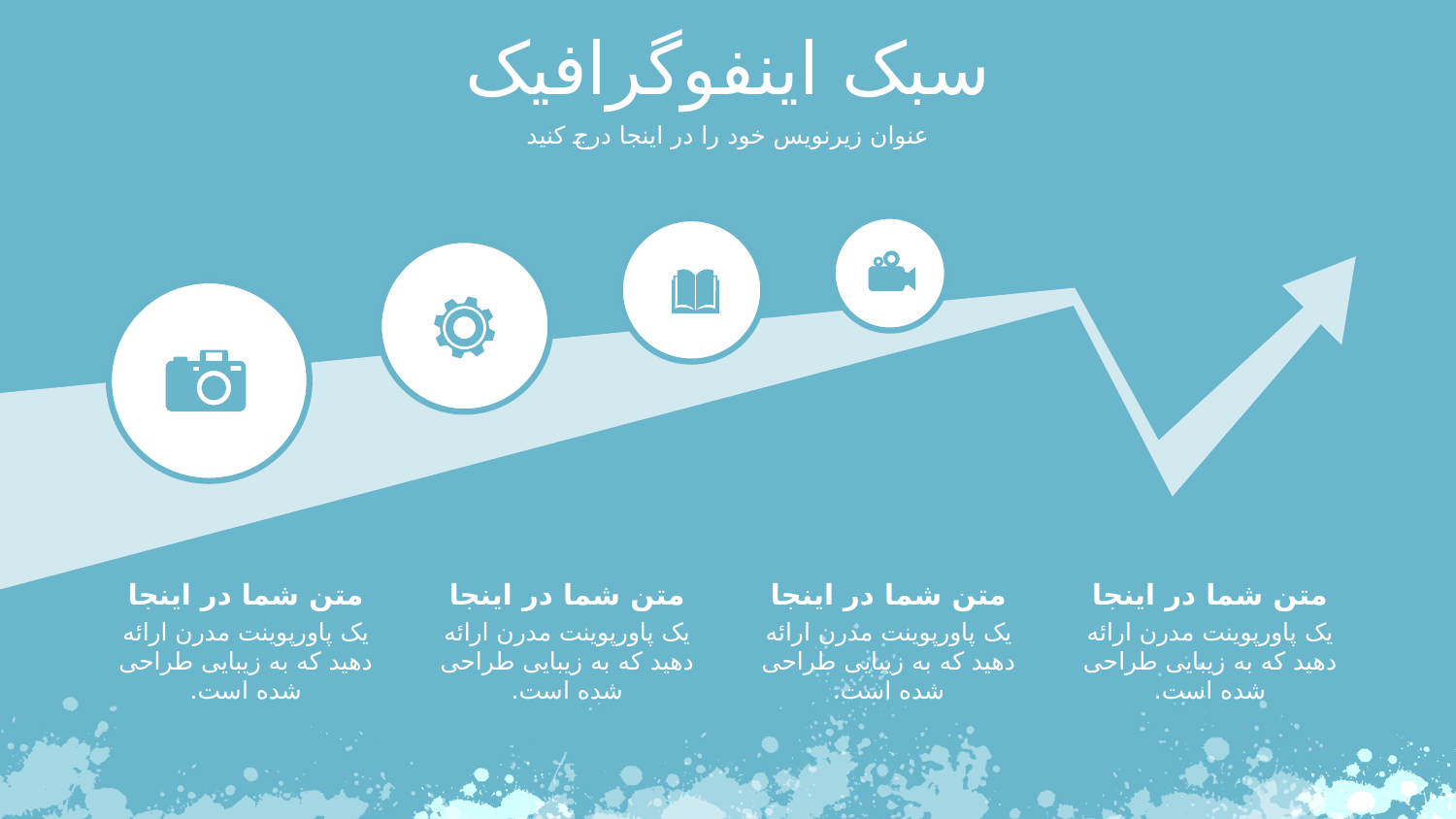

سبک اینفوگرافیک
عنوان زیرنویس خود را در اینجا درج کنید

متن شما در اینجا
یک پاورپوینت مدرن ارائه دهید که به زیبایی طراحی شده است.
متن شما در اینجا
یک پاورپوینت مدرن ارائه دهید که به زیبایی طراحی شده است.
متن شما در اینجا
یک پاورپوینت مدرن ارائه دهید که به زیبایی طراحی شده است.
متن شما در اینجا
یک پاورپوینت مدرن ارائه دهید که به زیبایی طراحی شده است.